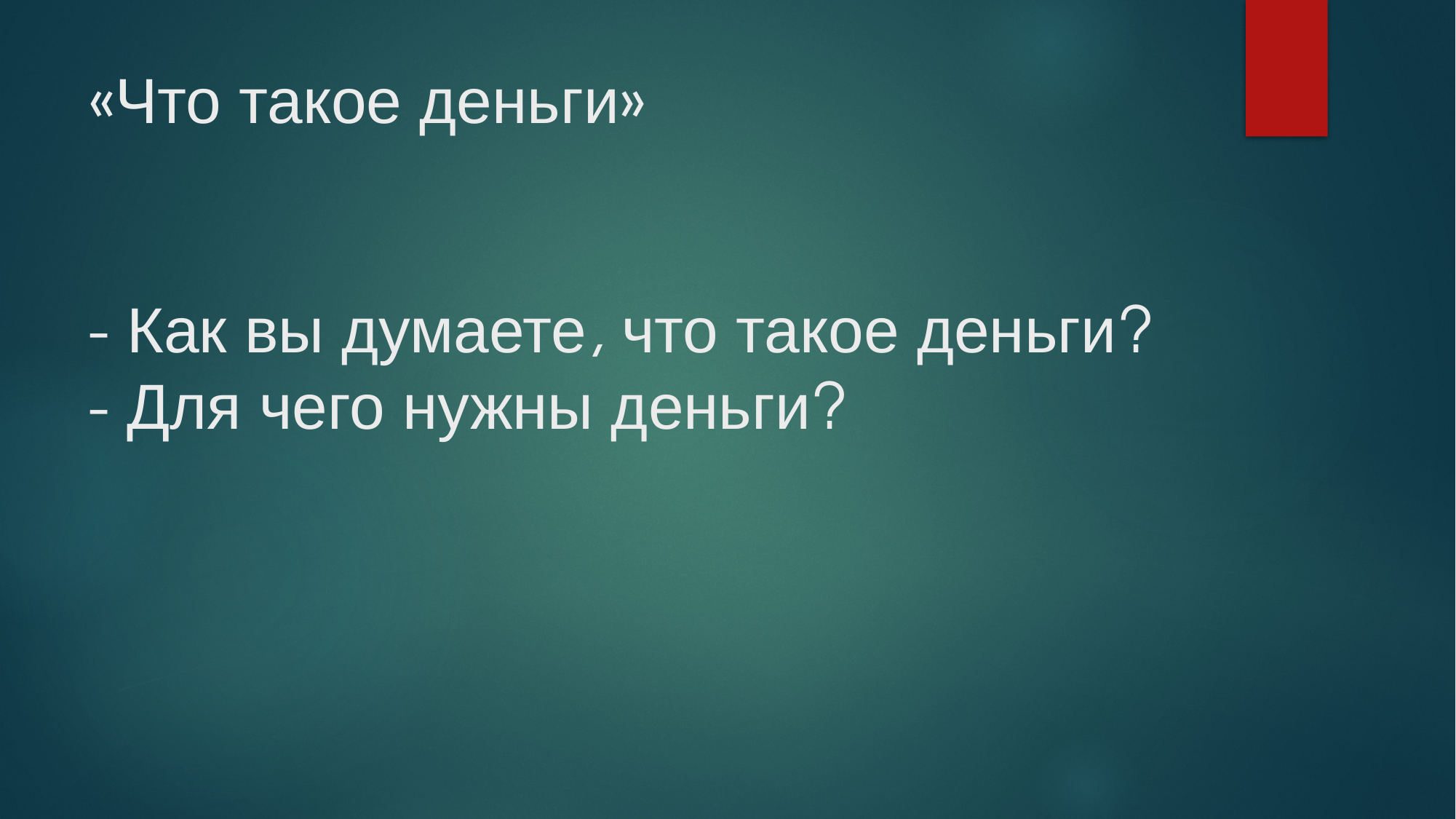

# «Что такое деньги» - Как вы думаете, что такое деньги? - Для чего нужны деньги?